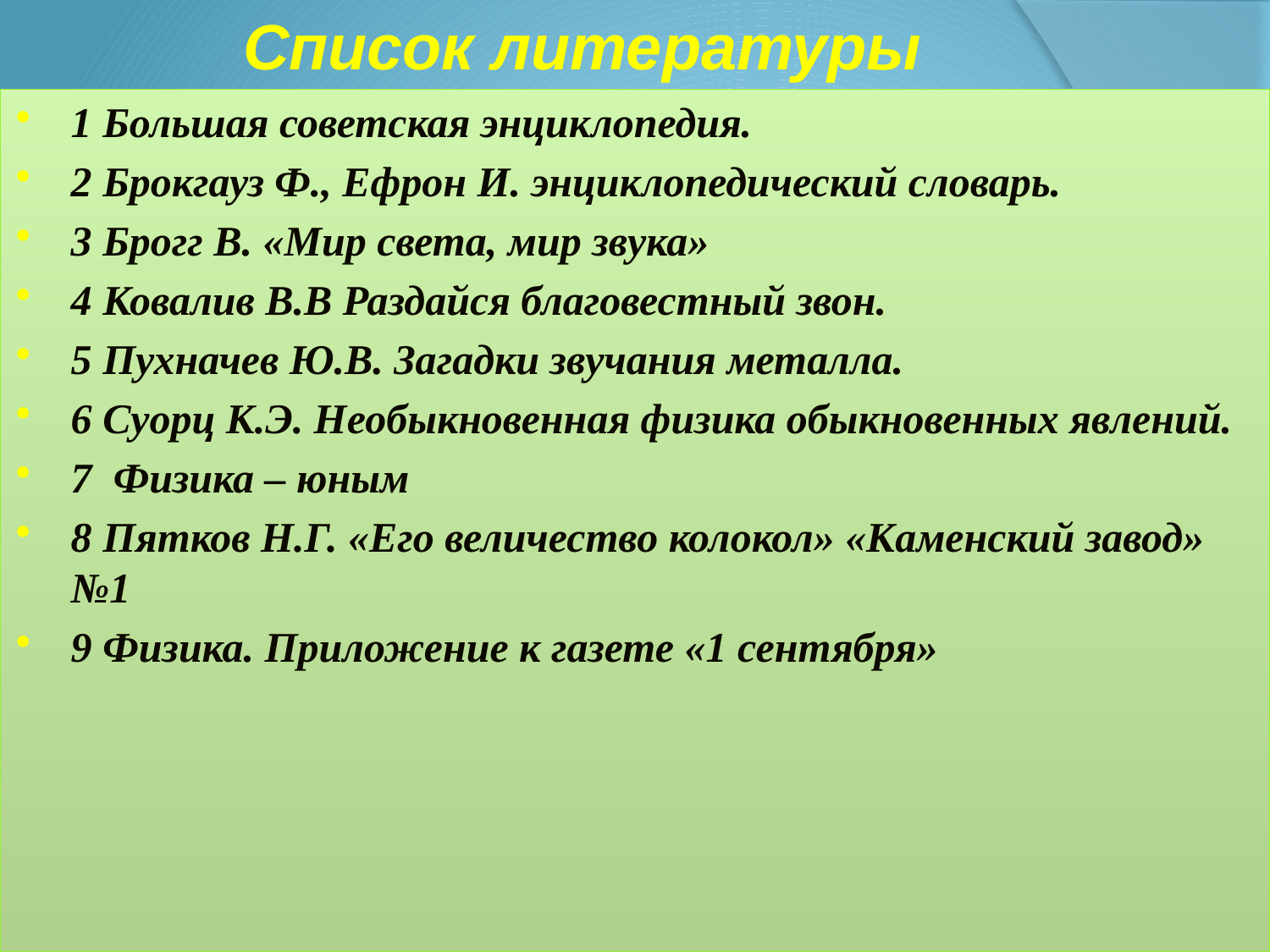

# Список литературы
1 Большая советская энциклопедия.
2 Брокгауз Ф., Ефрон И. энциклопедический словарь.
3 Брогг В. «Мир света, мир звука»
4 Ковалив В.В Раздайся благовестный звон.
5 Пухначев Ю.В. Загадки звучания металла.
6 Суорц К.Э. Необыкновенная физика обыкновенных явлений.
7  Физика – юным
8 Пятков Н.Г. «Его величество колокол» «Каменский завод» №1
9 Физика. Приложение к газете «1 сентября»